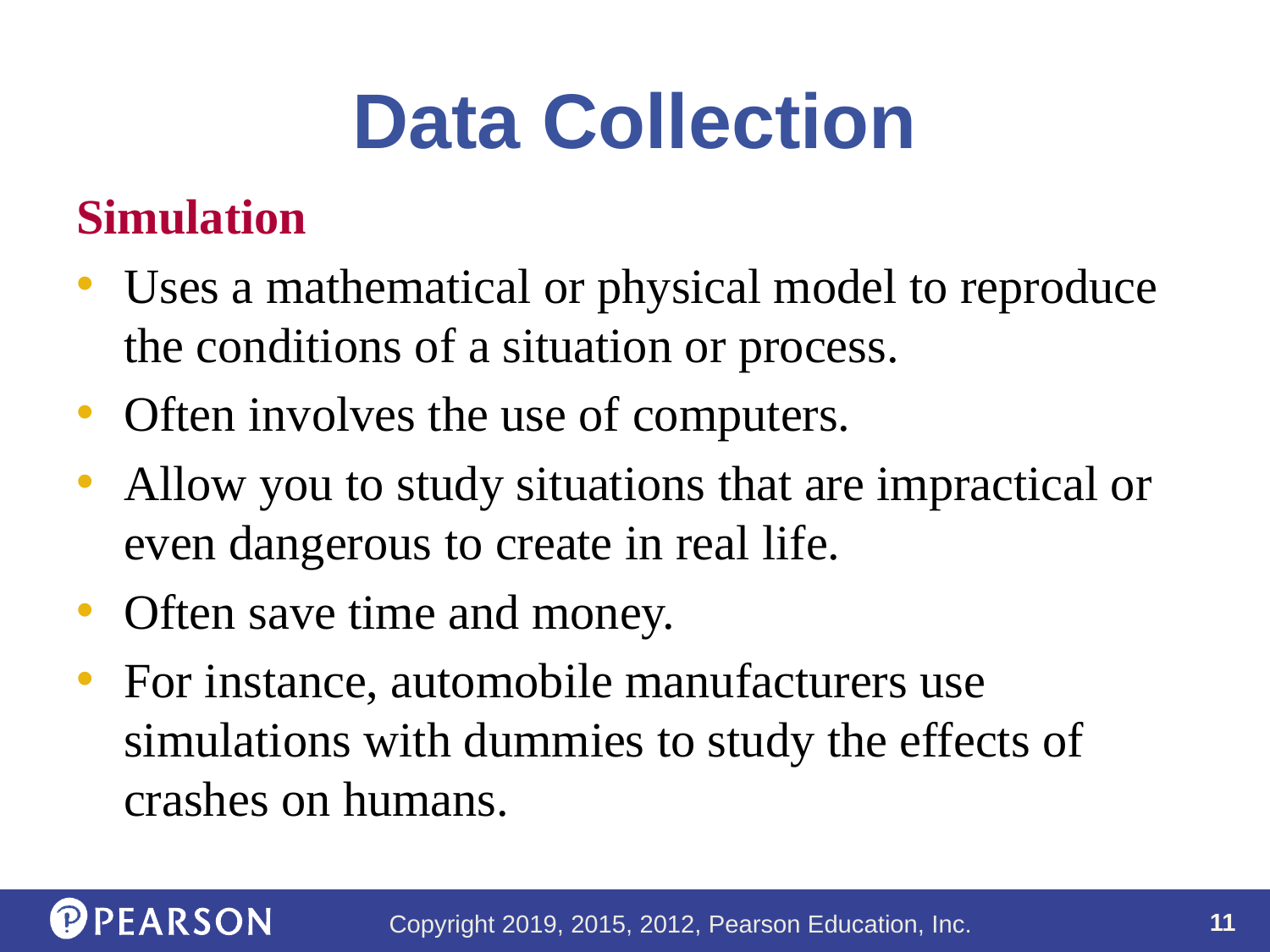

# Data Collection
Simulation
Uses a mathematical or physical model to reproduce the conditions of a situation or process.
Often involves the use of computers.
Allow you to study situations that are impractical or even dangerous to create in real life.
Often save time and money.
For instance, automobile manufacturers use simulations with dummies to study the effects of crashes on humans.